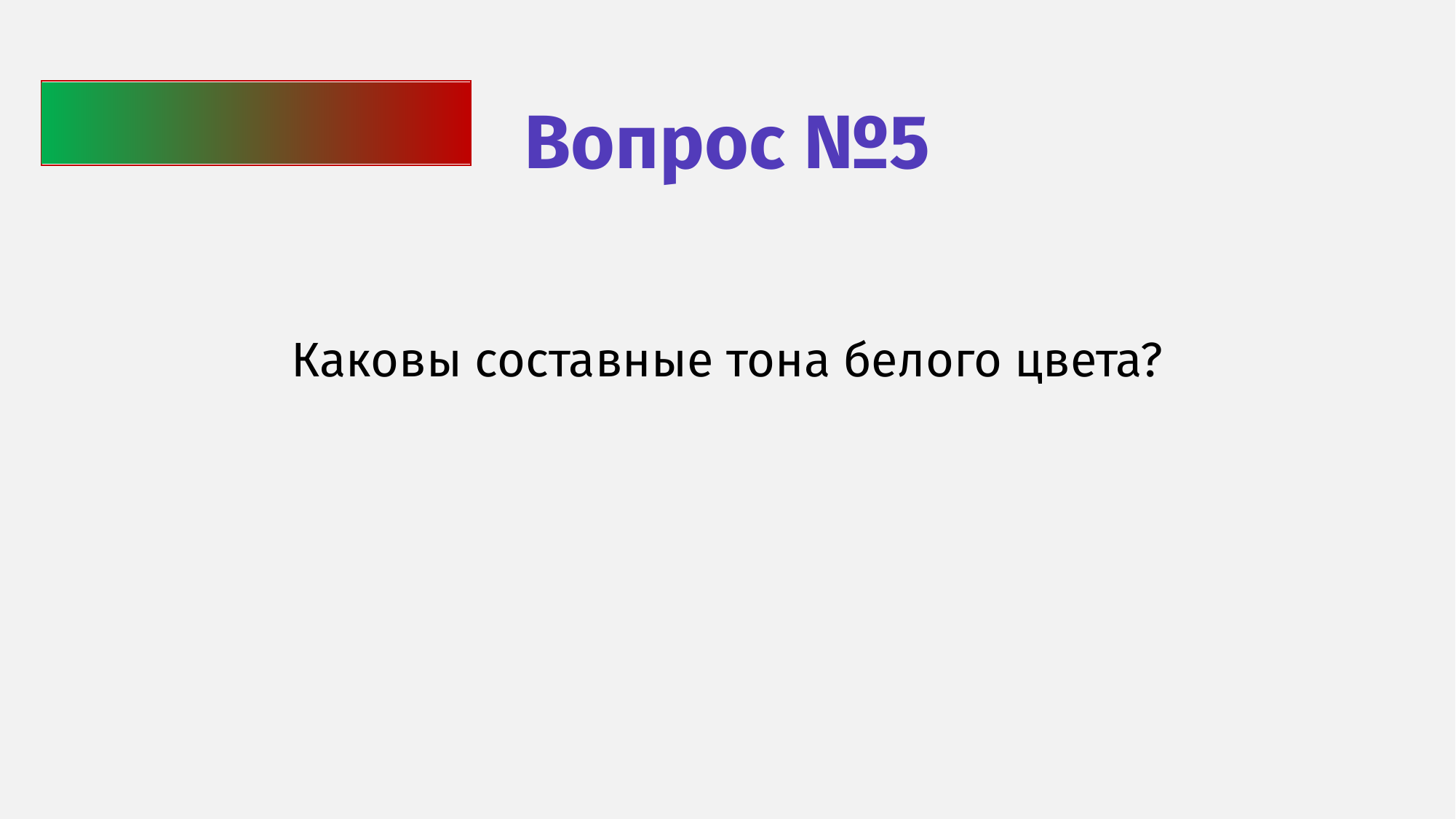

Вопрос №5
Каковы составные тона белого цвета?